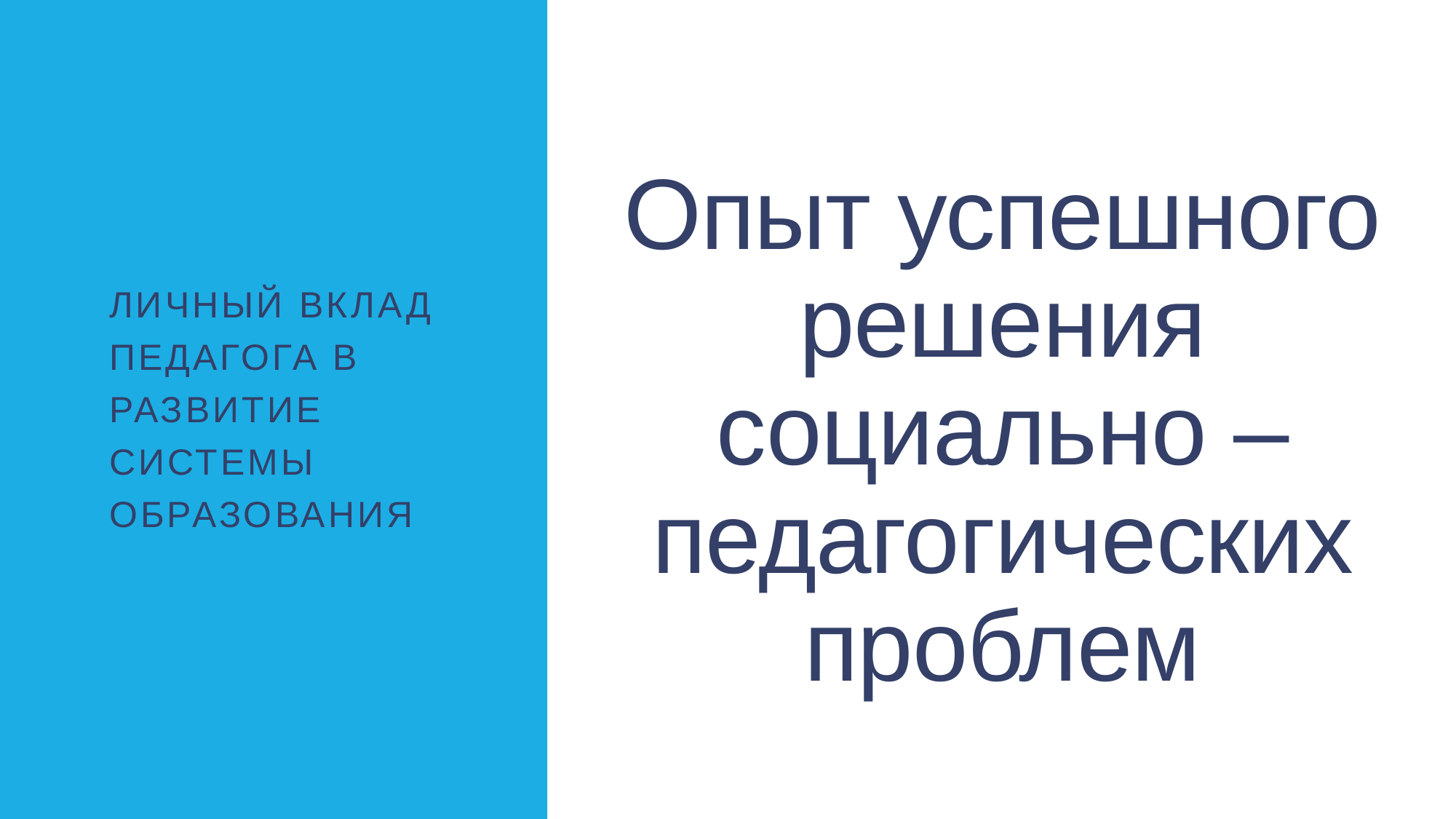

Личный вклад педагога в развитие системы образования
# Опыт успешного решения социально – педагогических проблем